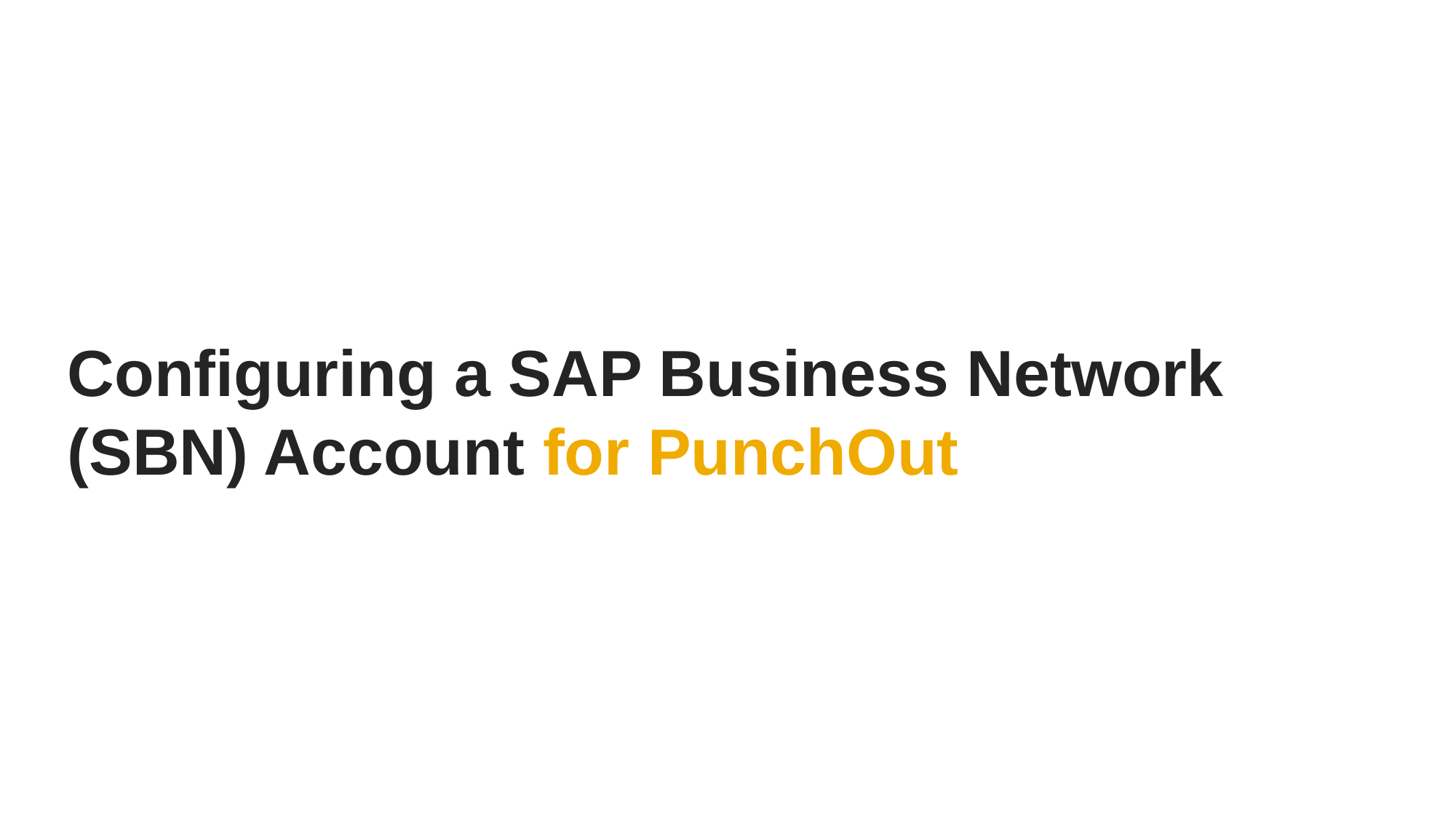

# Configuring a SAP Business Network (SBN) Account for PunchOut